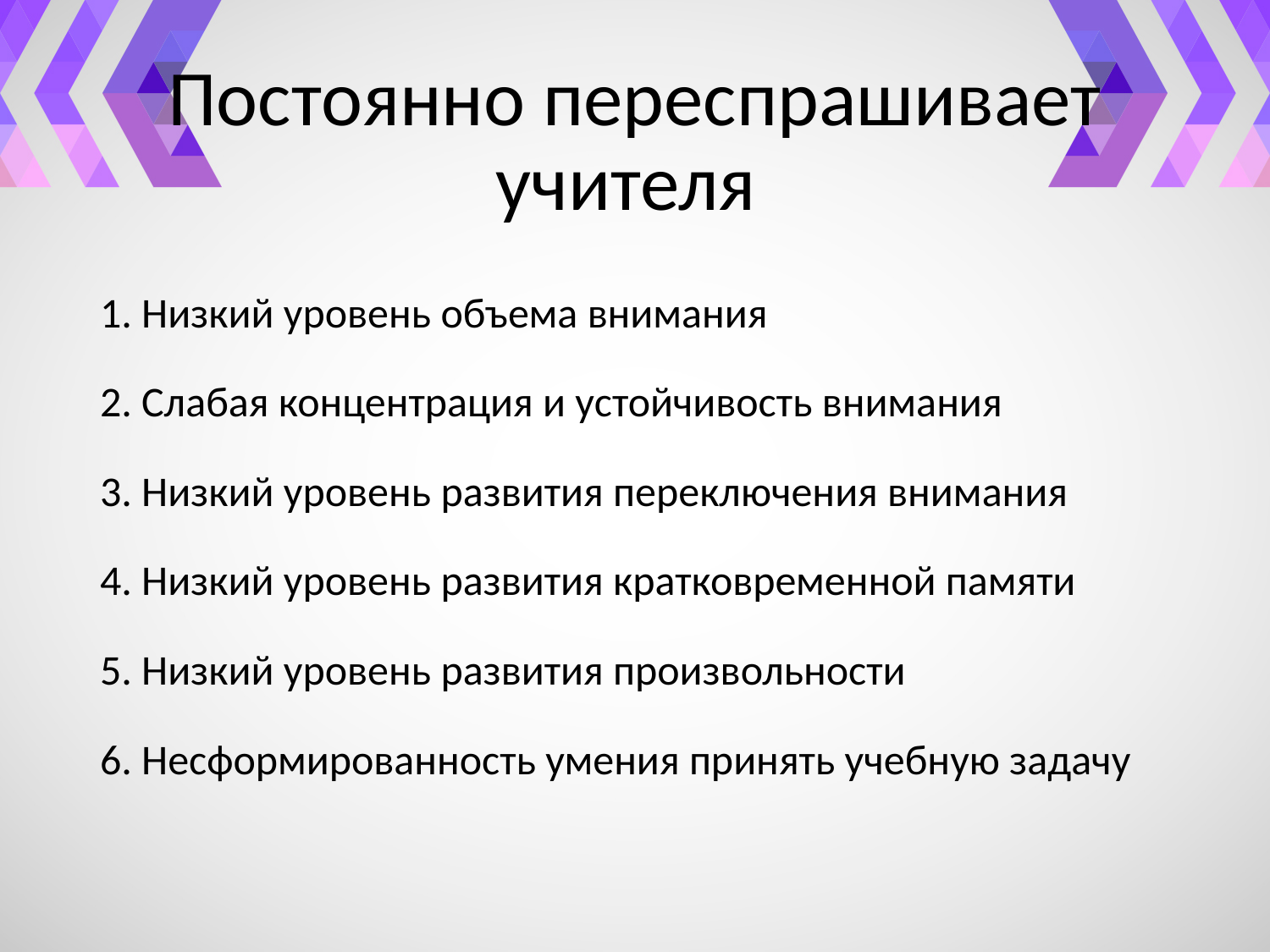

# Постоянно переспрашивает учителя
1. Низкий уровень объема внимания
2. Слабая концентрация и устойчивость внимания
3. Низкий уровень развития переключения внимания
4. Низкий уровень развития кратковременной памяти
5. Низкий уровень развития произвольности
6. Несформированность умения принять учебную задачу